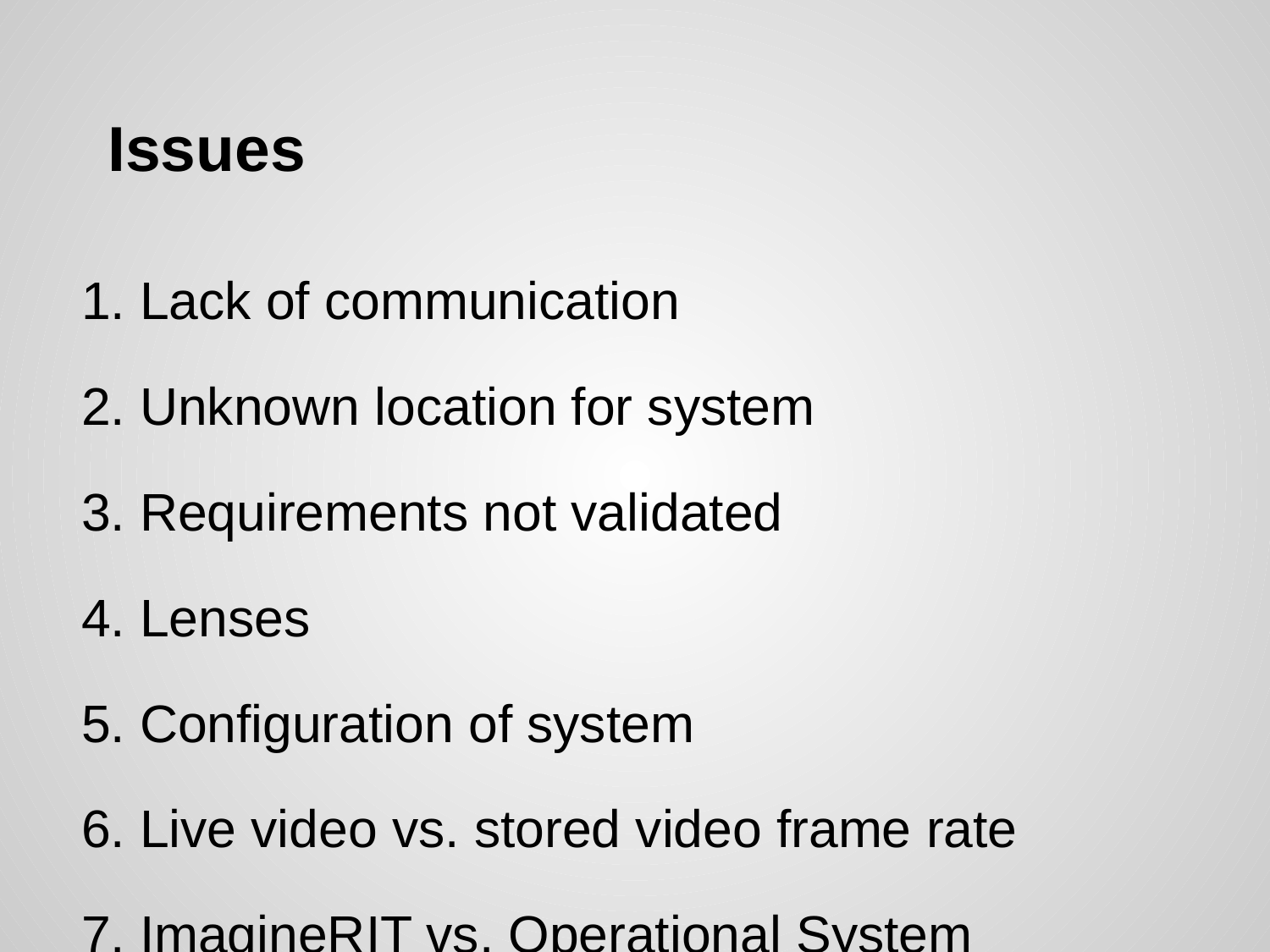

# Issues
Lack of communication
Unknown location for system
Requirements not validated
Lenses
Configuration of system
Live video vs. stored video frame rate
ImagineRIT vs. Operational System